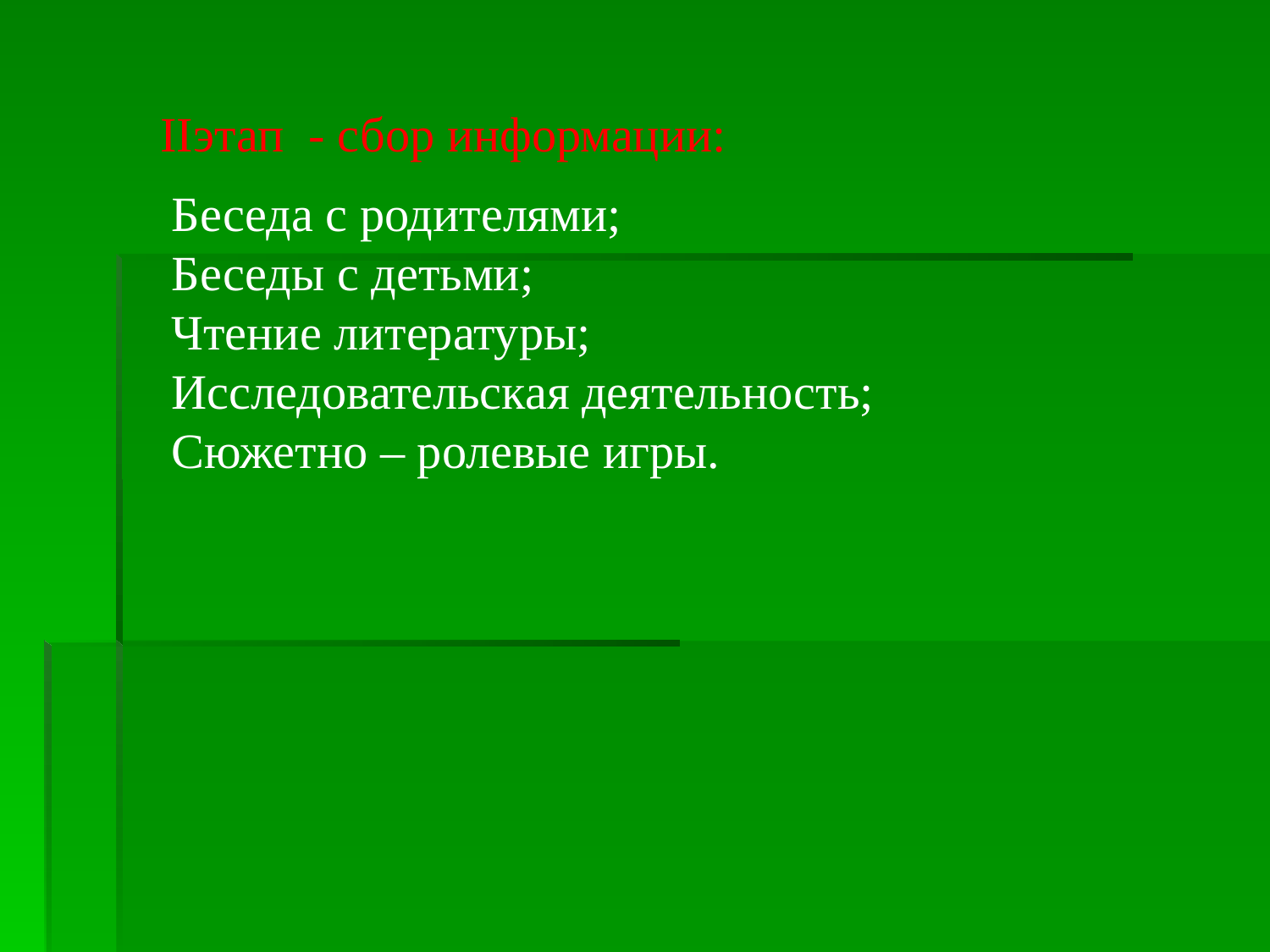

IIэтап  - сбор информации:
Беседа с родителями;
Беседы с детьми;
Чтение литературы;
Исследовательская деятельность;
Сюжетно – ролевые игры.